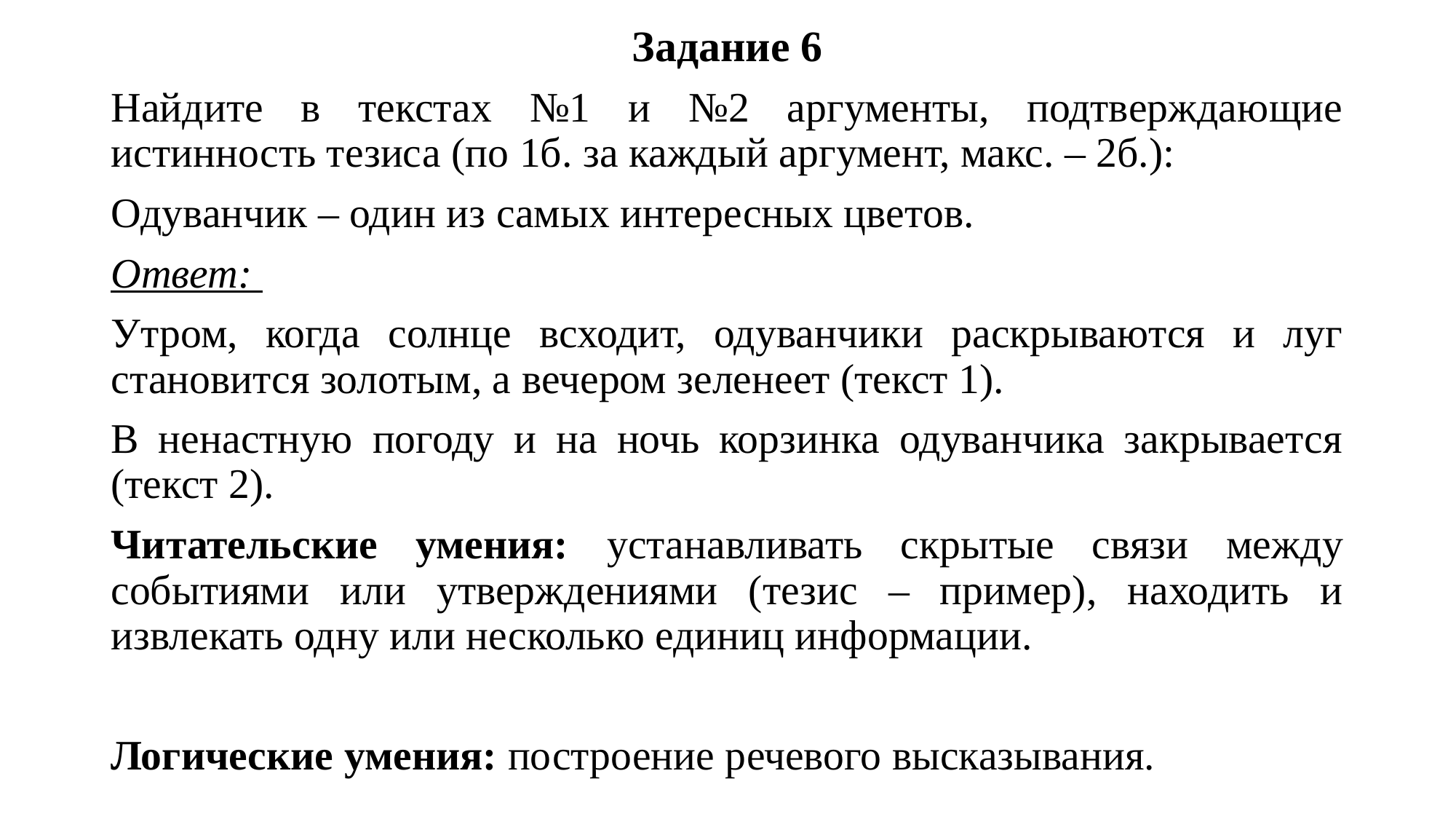

Задание 6
Найдите в текстах №1 и №2 аргументы, подтверждающие истинность тезиса (по 1б. за каждый аргумент, макс. – 2б.):
Одуванчик – один из самых интересных цветов.
Ответ:
Утром, когда солнце всходит, одуванчики раскрываются и луг становится золотым, а вечером зеленеет (текст 1).
В ненастную погоду и на ночь корзинка одуванчика закрывается (текст 2).
Читательские умения: устанавливать скрытые связи между событиями или утверждениями (тезис – пример), находить и извлекать одну или несколько единиц информации.

Логические умения: построение речевого высказывания.

#